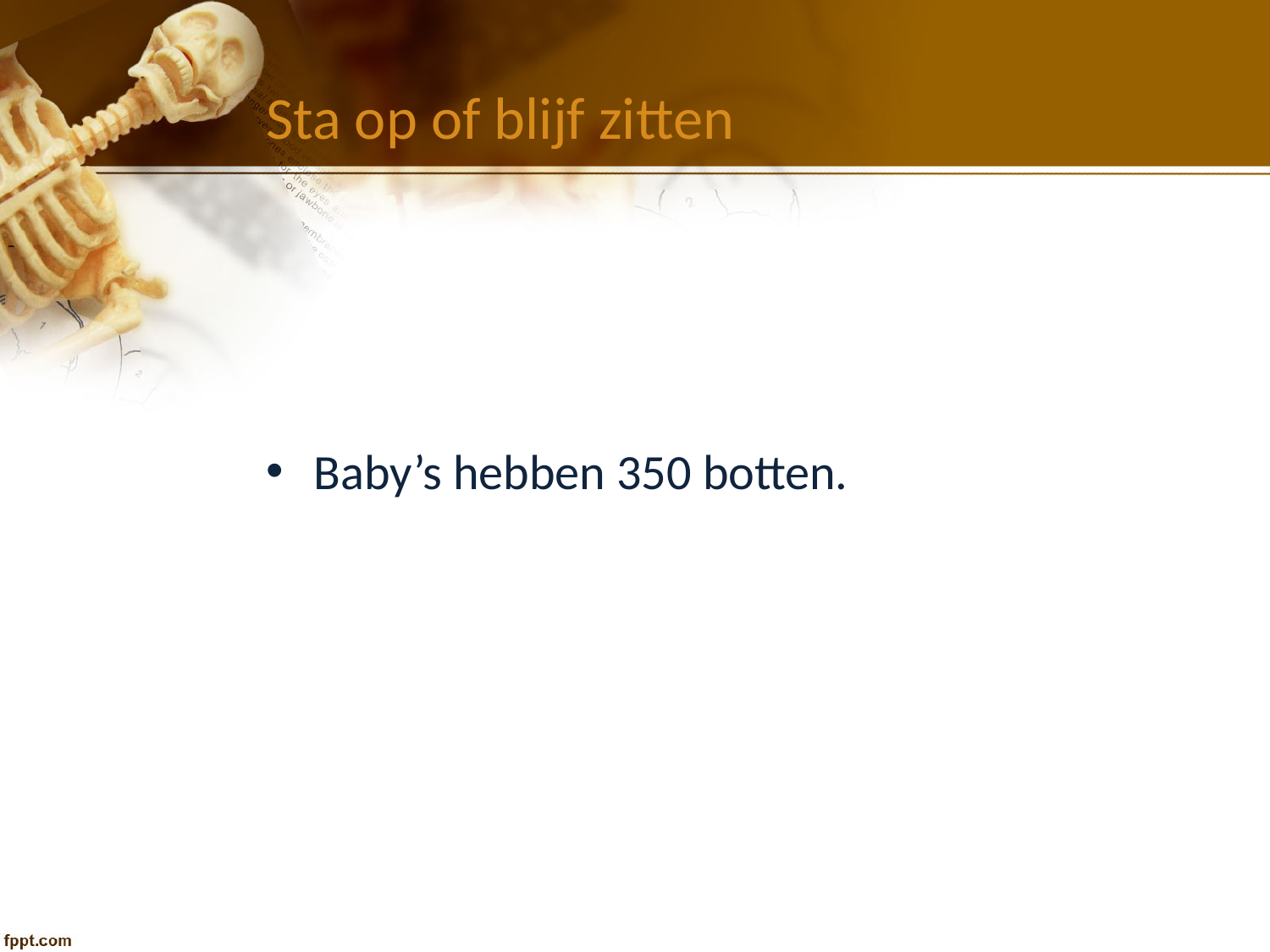

# Sta op of blijf zitten
Baby’s hebben 350 botten.